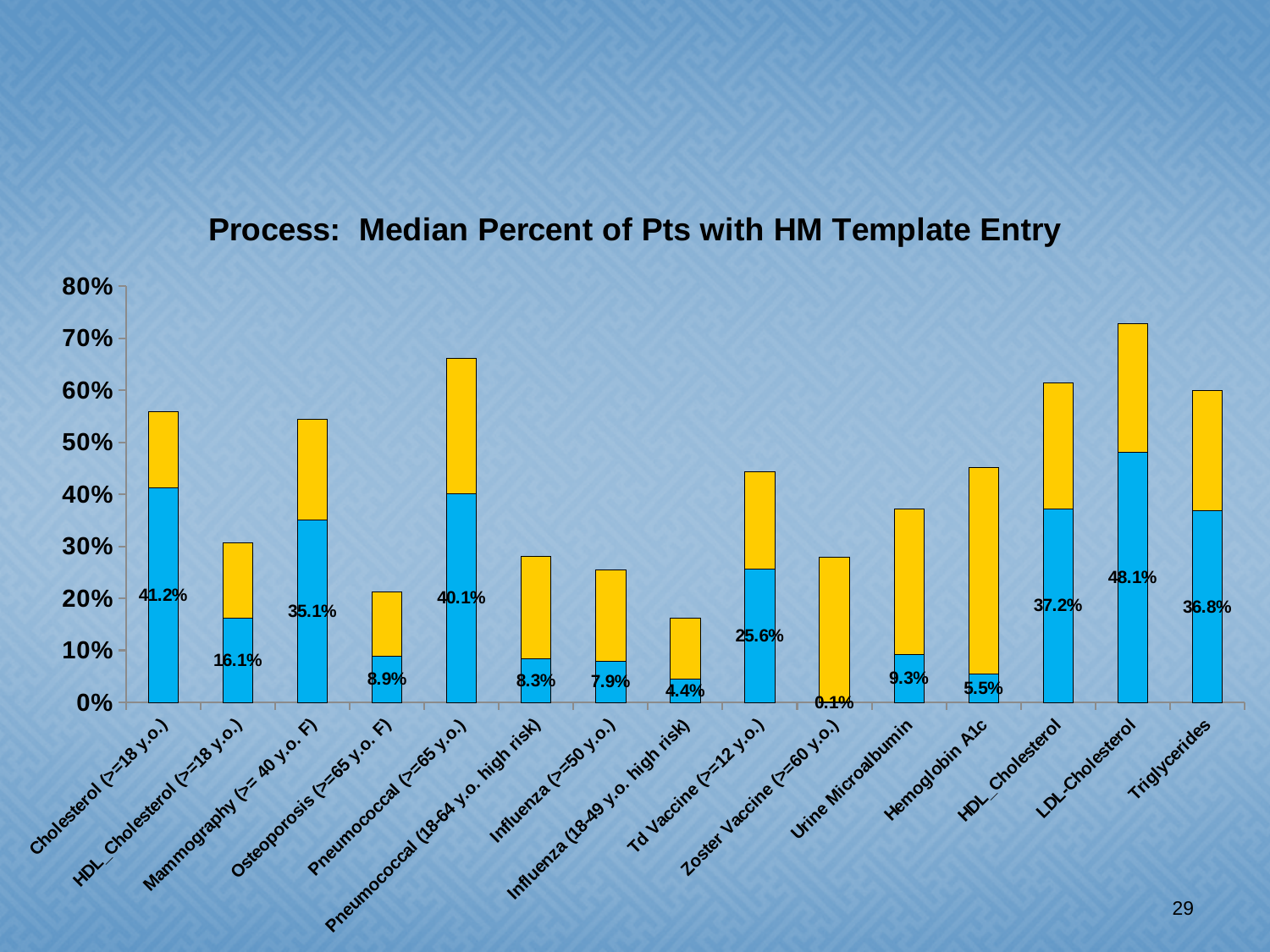

### Chart: Process:  Median Percent of Pts with HM Template Entry

| Category |  |  |
|---|---|---|
| Cholesterol (>=18 y.o.) | 0.41157723405 | 0.14766173645 |
| HDL_Cholesterol (>=18 y.o.) | 0.16123595505 | 0.145969296750002 |
| Mammography (>= 40 y.o. F) | 0.3511525517 | 0.19261930635 |
| Osteoporosis (>=65 y.o. F) | 0.0886128969500007 | 0.12396955955 |
| Pneumococcal (>=65 y.o.) | 0.40113668655 | 0.26009258825 |
| Pneumococcal (18-64 y.o. high risk) | 0.0829739443 | 0.1979807876 |
| Influenza (>=50 y.o.) | 0.07854270835 | 0.175827347100001 |
| Influenza (18-49 y.o. high risk) | 0.0440891473 | 0.11747379685 |
| Td Vaccine (>=12 y.o.) | 0.25649331875 | 0.18652342275 |
| Zoster Vaccine (>=60 y.o.) | 0.00052854125 | 0.277741899 |
| Urine Microalbumin | 0.0925010549 | 0.278680635650002 |
| Hemoglobin A1c | 0.0545575945500004 | 0.396867470400002 |
| HDL_Cholesterol | 0.372469199650002 | 0.2415879731 |
| LDL-Cholesterol | 0.4809361625 | 0.2466951057 |
| Triglycerides | 0.3677522185 | 0.2313843476 |
29